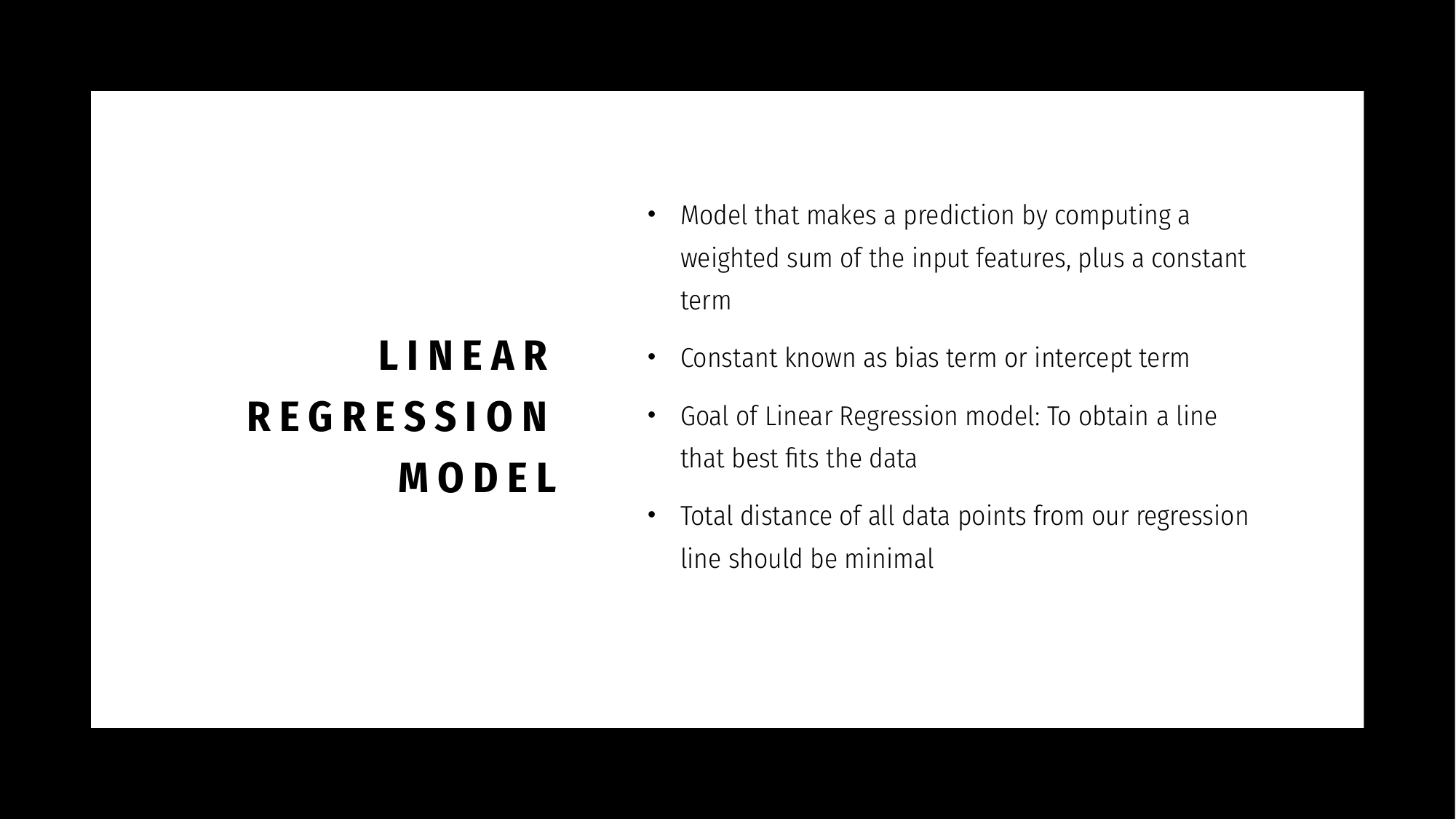

# Linear Regression Model
Model that makes a prediction by computing a weighted sum of the input features, plus a constant term
Constant known as bias term or intercept term
Goal of Linear Regression model: To obtain a line that best fits the data
Total distance of all data points from our regression line should be minimal